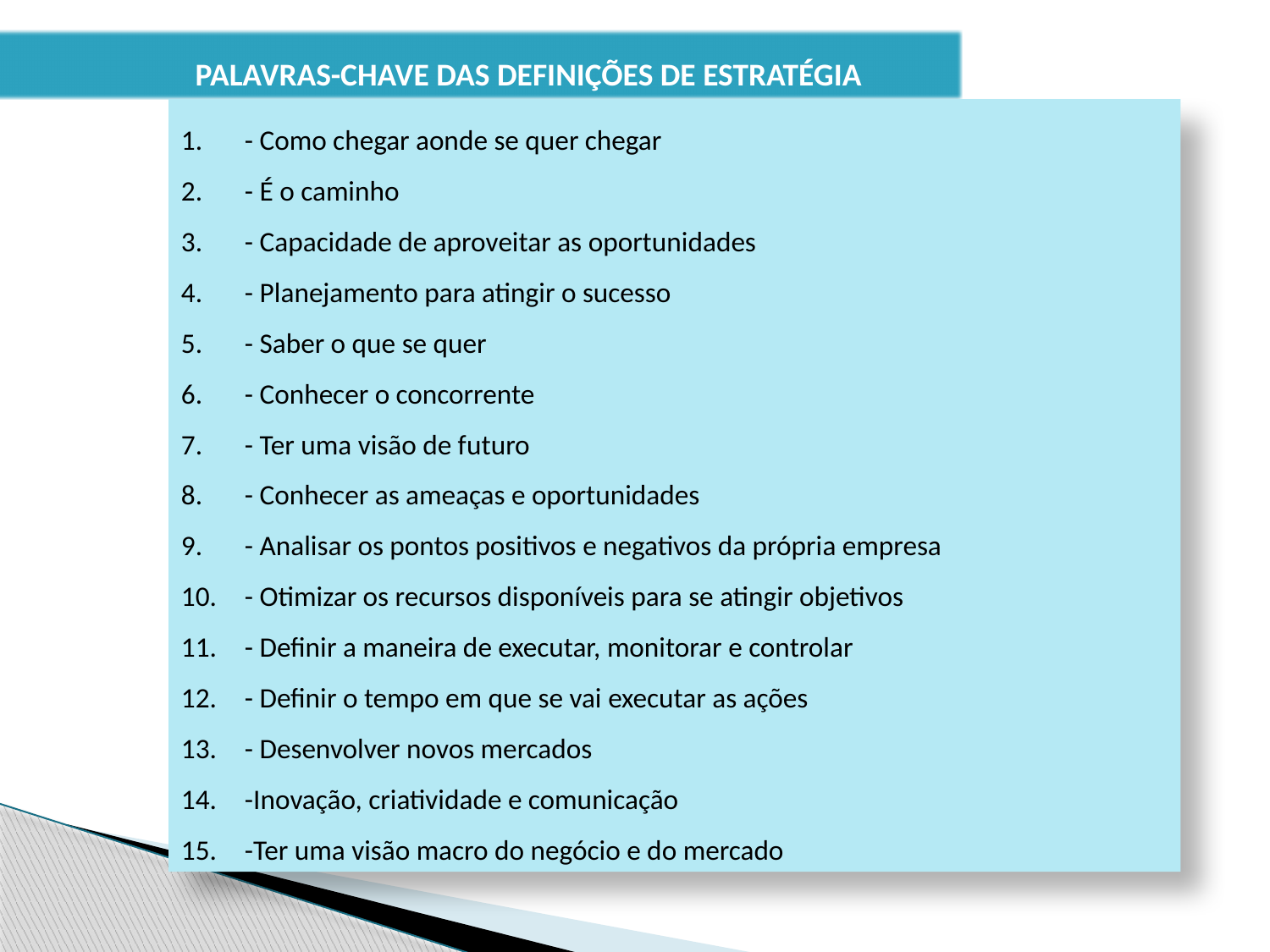

PALAVRAS-CHAVE DAS DEFINIÇÕES DE ESTRATÉGIA
- Como chegar aonde se quer chegar
- É o caminho
- Capacidade de aproveitar as oportunidades
- Planejamento para atingir o sucesso
- Saber o que se quer
- Conhecer o concorrente
- Ter uma visão de futuro
- Conhecer as ameaças e oportunidades
- Analisar os pontos positivos e negativos da própria empresa
- Otimizar os recursos disponíveis para se atingir objetivos
- Definir a maneira de executar, monitorar e controlar
- Definir o tempo em que se vai executar as ações
- Desenvolver novos mercados
-Inovação, criatividade e comunicação
-Ter uma visão macro do negócio e do mercado